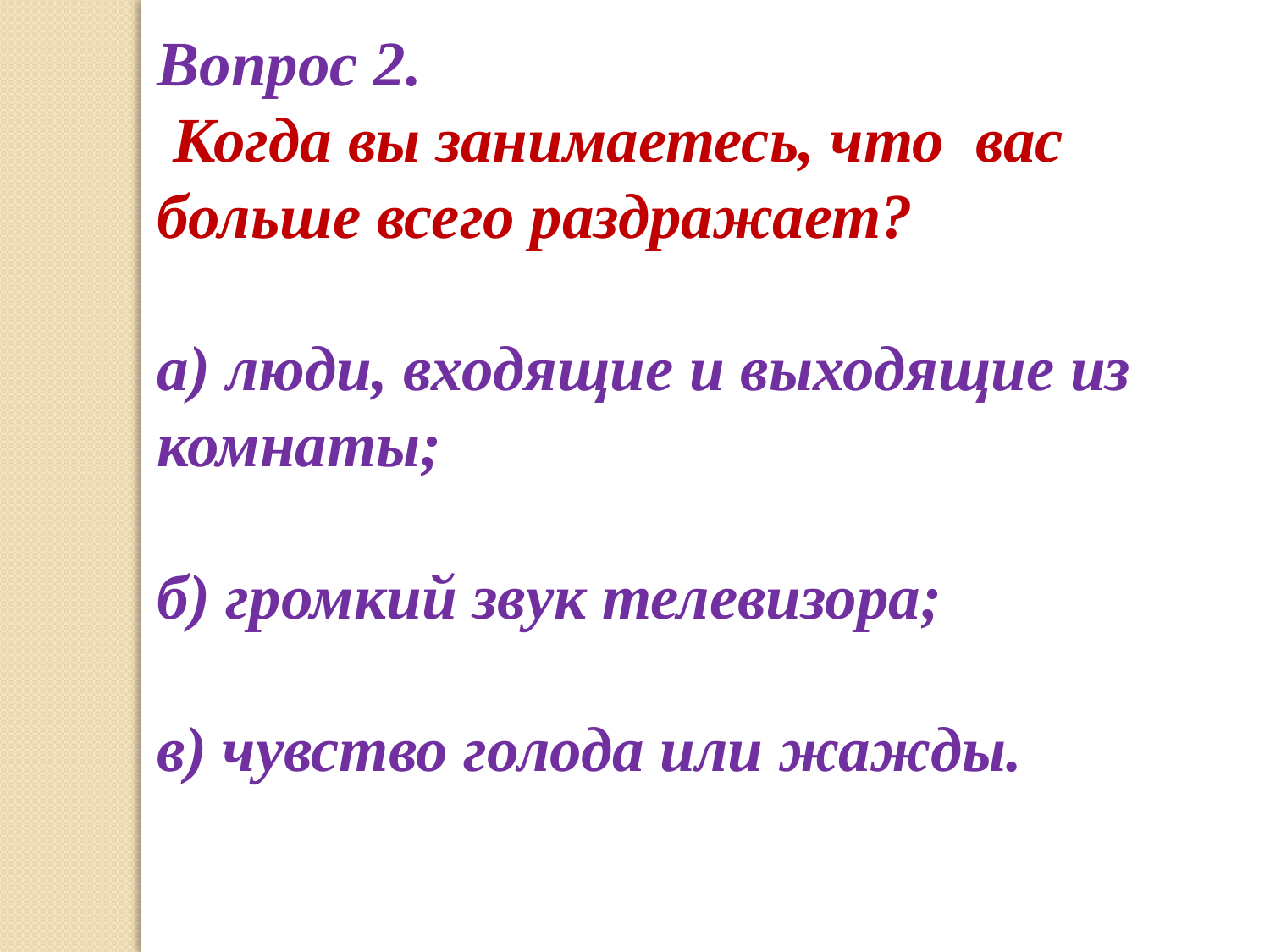

Вопрос 2.
 Когда вы занимаетесь, что  вас больше всего раздражает?

а) люди, входящие и выходящие из комнаты;

б) громкий звук телевизора;

в) чувство голода или жажды.